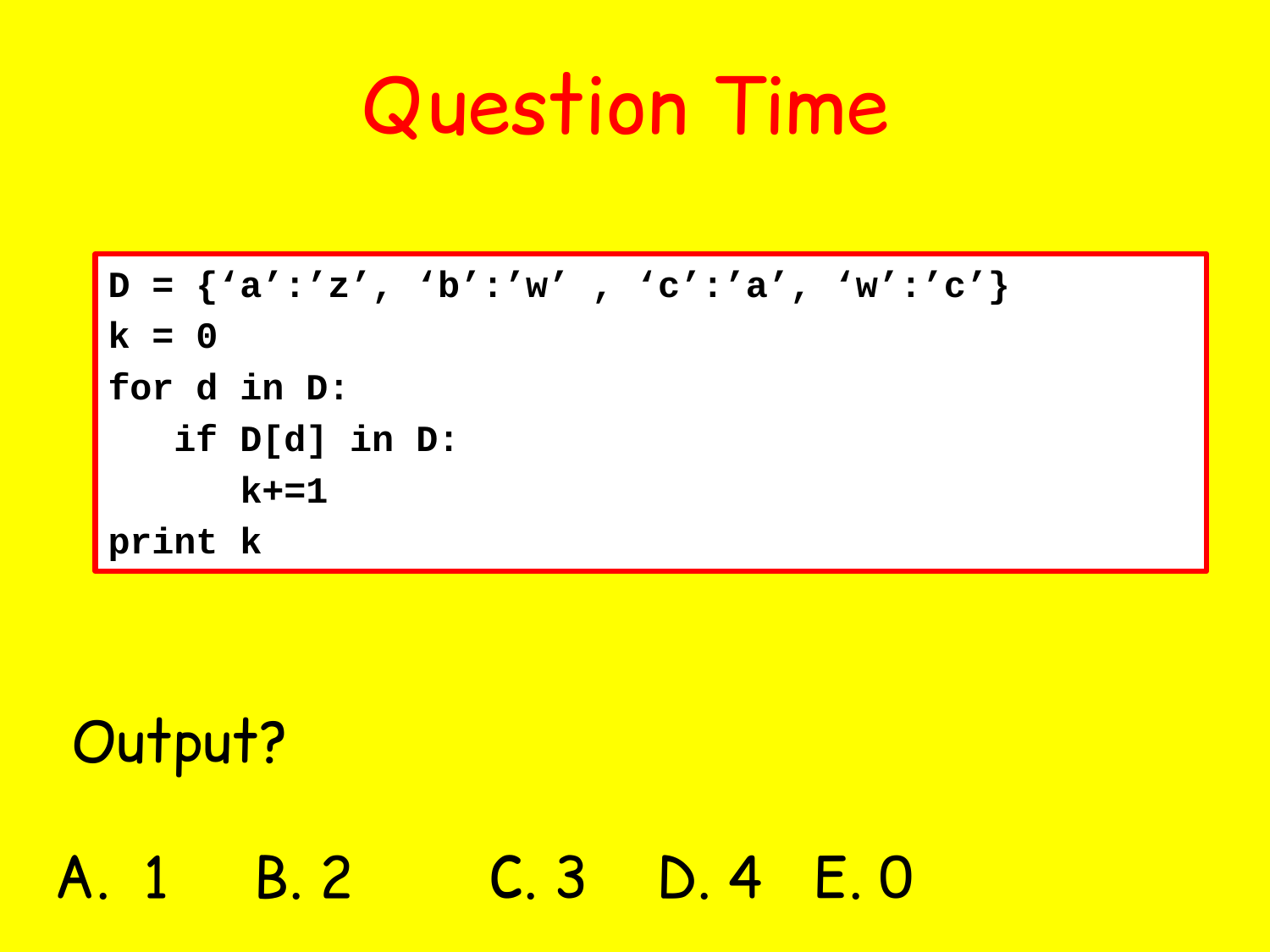

# Question Time
D = {‘a’:’z’, ‘b’:’w’ , ‘c’:’a’, ‘w’:’c’}
k = 0
for d in D:
   if D[d] in D:
      k+=1
print k

 Output?

A.  1     B. 2        C. 3    D. 4   E. 0